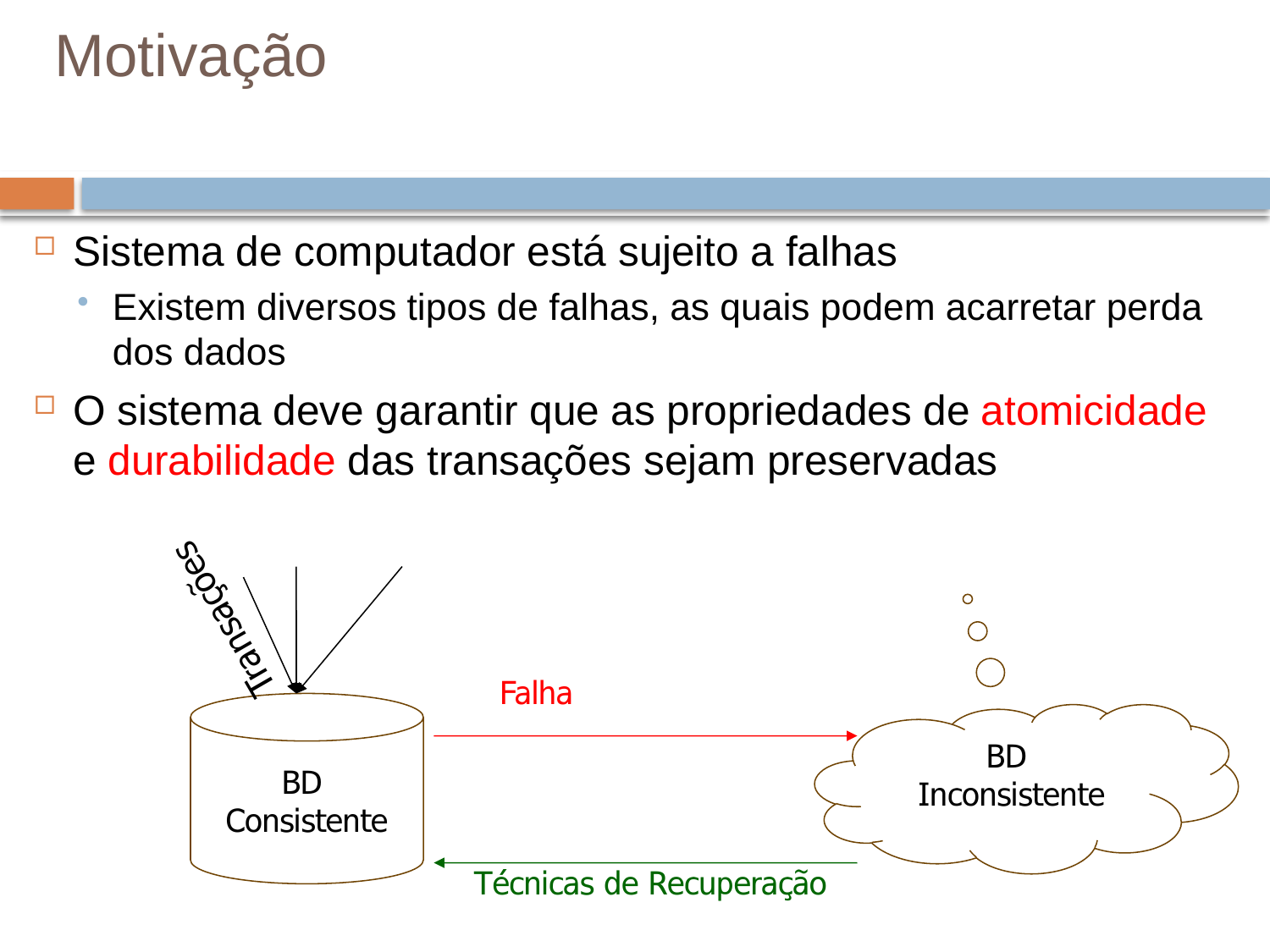

# Motivação
Sistema de computador está sujeito a falhas
Existem diversos tipos de falhas, as quais podem acarretar perda dos dados
O sistema deve garantir que as propriedades de atomicidade e durabilidade das transações sejam preservadas

Transações
Falha
BD
Consistente
BD
Inconsistente

Técnicas de Recuperação